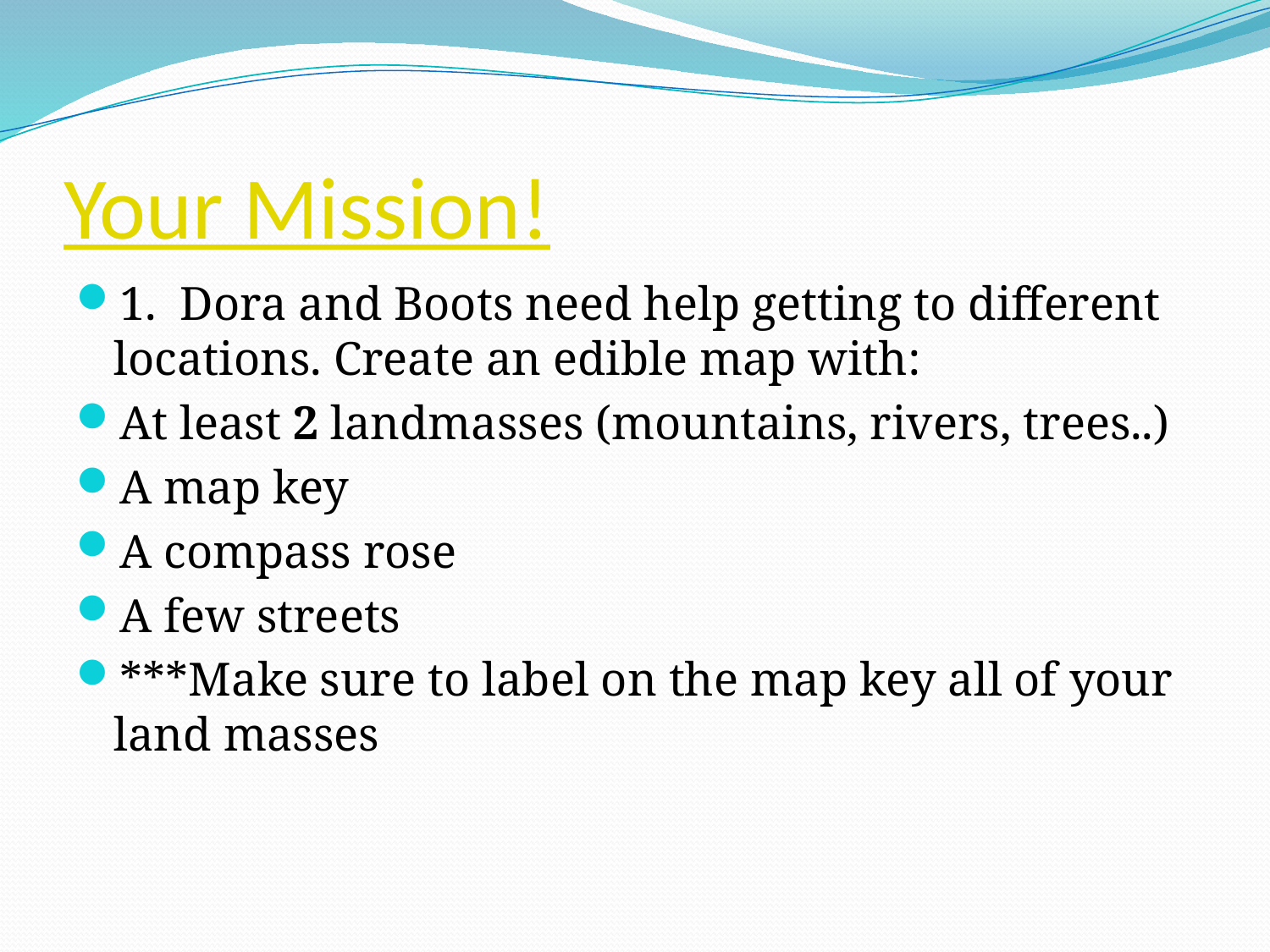

# Your Mission!
1.  Dora and Boots need help getting to different locations. Create an edible map with:
At least 2 landmasses (mountains, rivers, trees..)
A map key
A compass rose
A few streets
***Make sure to label on the map key all of your land masses